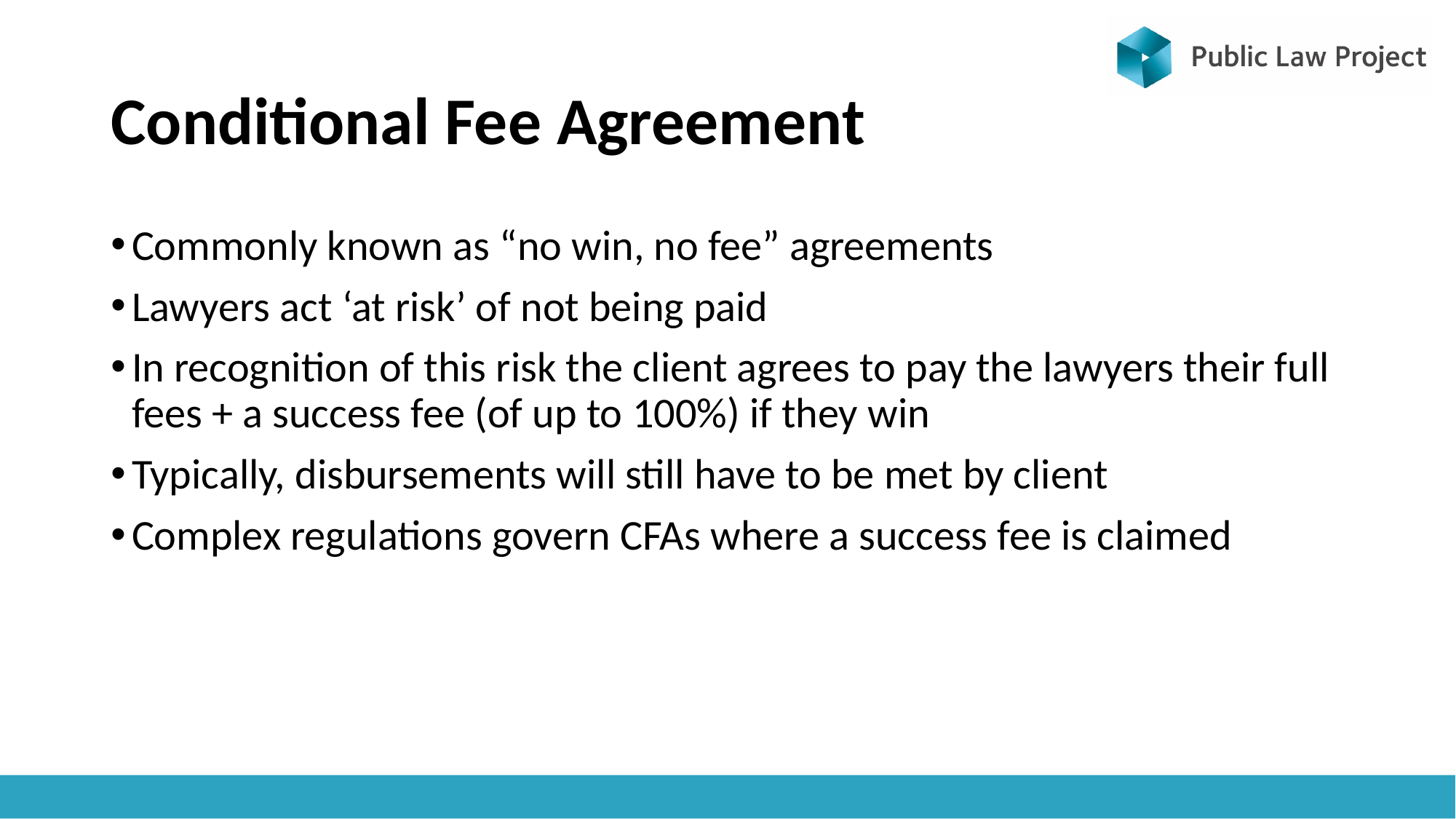

# Conditional Fee Agreement
Commonly known as “no win, no fee” agreements
Lawyers act ‘at risk’ of not being paid
In recognition of this risk the client agrees to pay the lawyers their full fees + a success fee (of up to 100%) if they win
Typically, disbursements will still have to be met by client
Complex regulations govern CFAs where a success fee is claimed